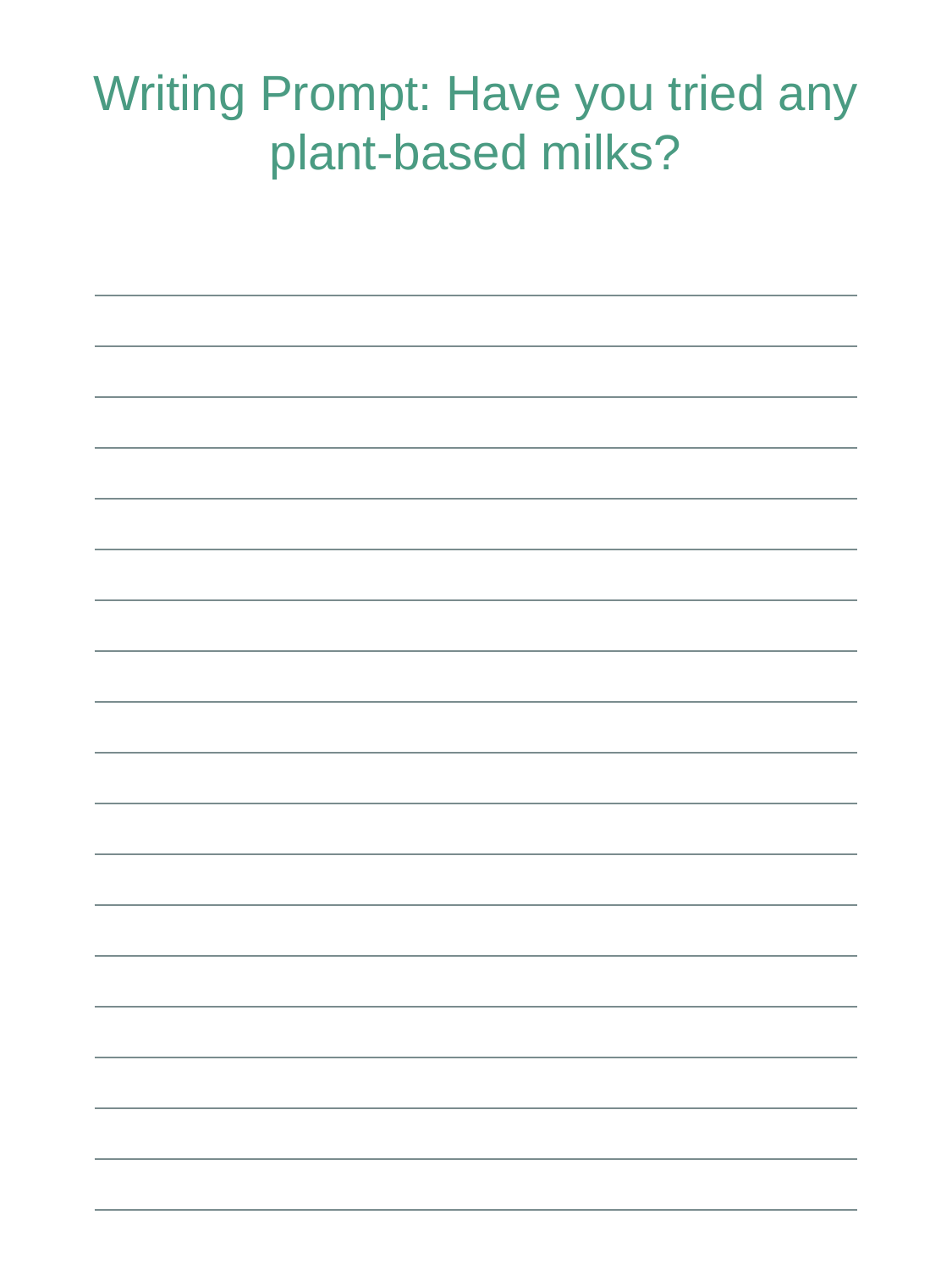

Writing Prompt: Have you tried any plant-based milks?
|  |
| --- |
|  |
|  |
|  |
|  |
|  |
|  |
|  |
|  |
|  |
|  |
|  |
|  |
|  |
|  |
|  |
|  |
|  |